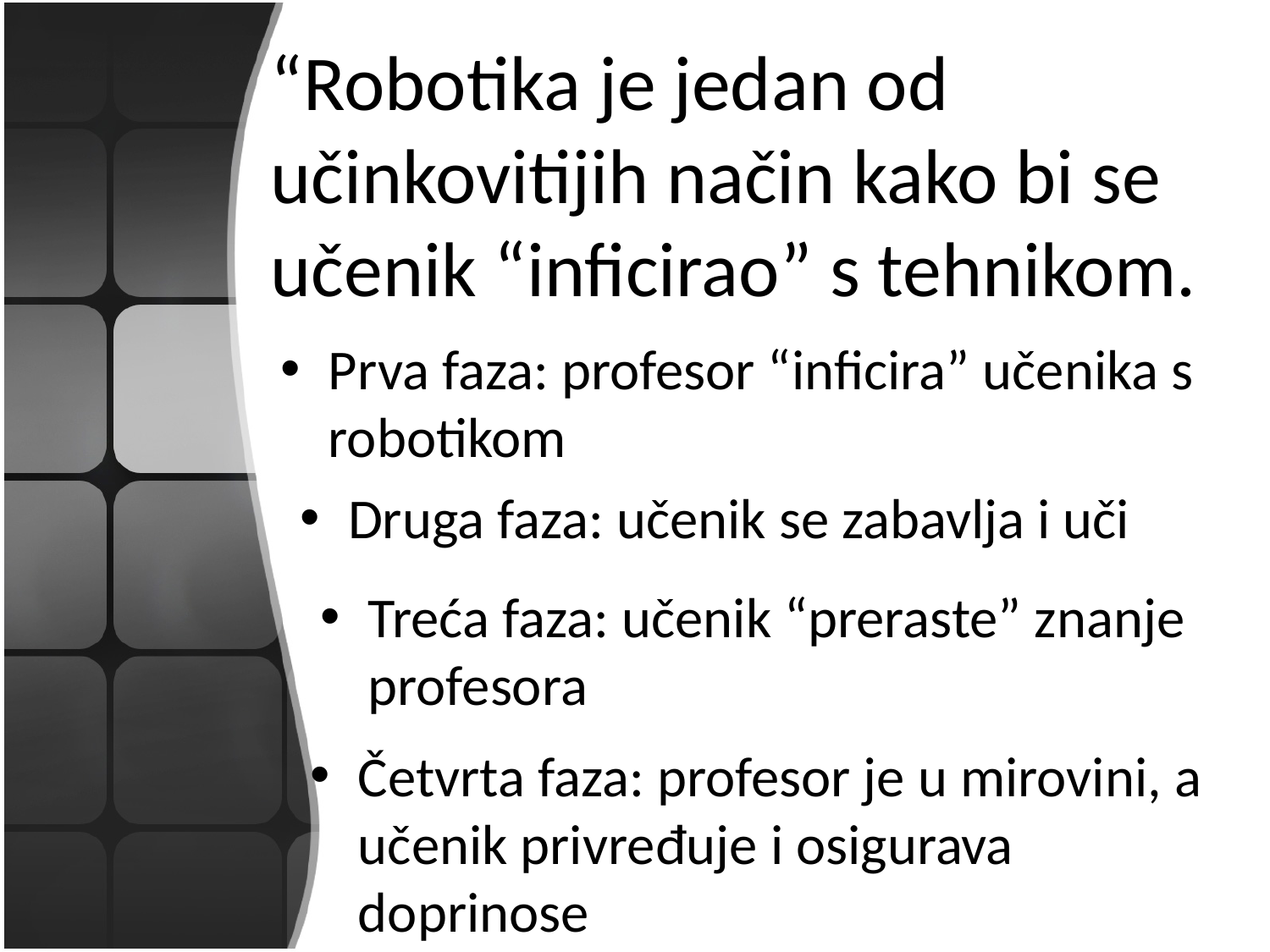

# “Robotika je jedan od učinkovitijih način kako bi se učenik “inficirao” s tehnikom.
Prva faza: profesor “inficira” učenika s robotikom
Druga faza: učenik se zabavlja i uči
Treća faza: učenik “preraste” znanje profesora
Četvrta faza: profesor je u mirovini, a učenik privređuje i osigurava doprinose